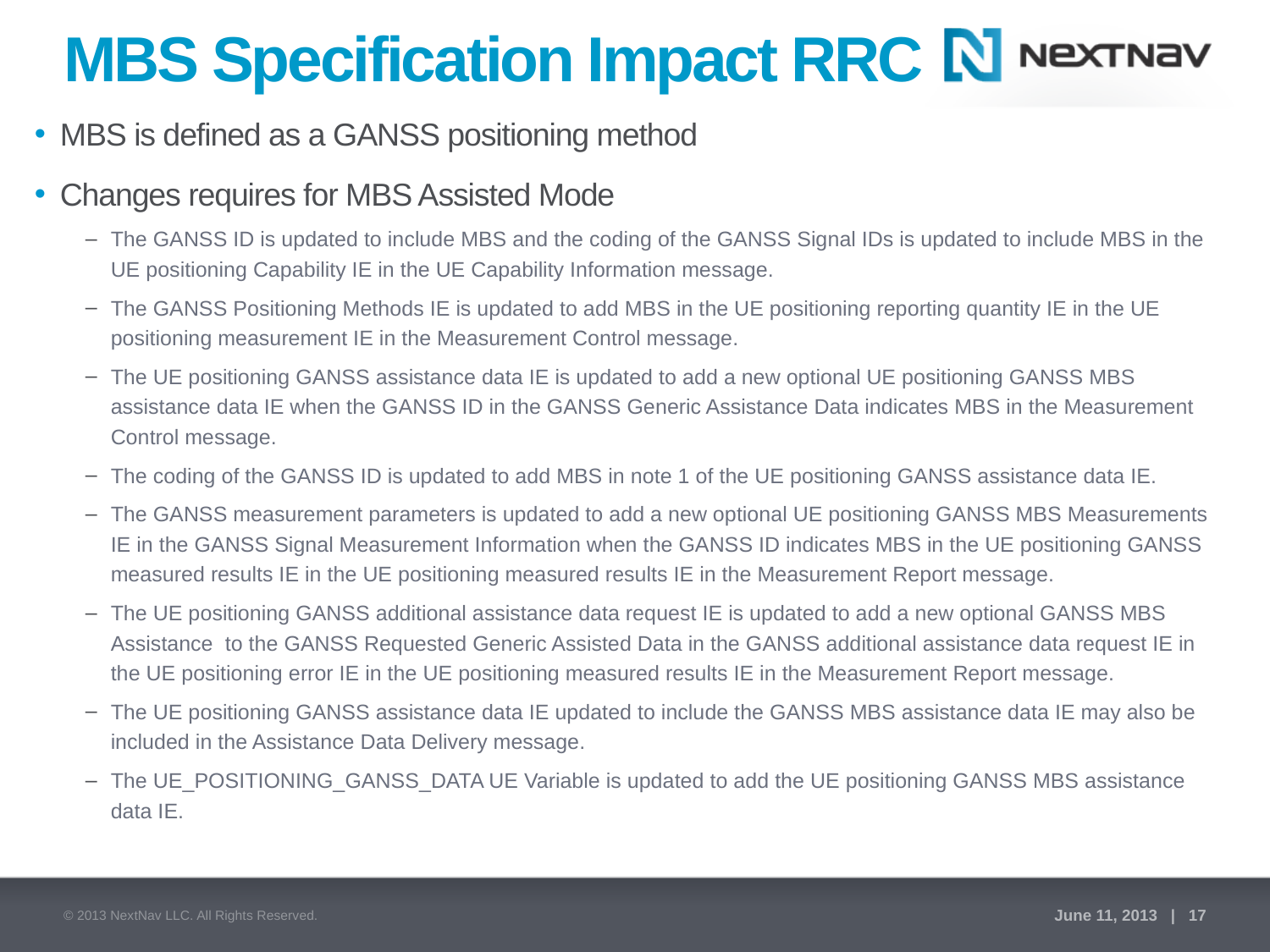

# MBS Specification Impact RRC
MBS is defined as a GANSS positioning method
Changes requires for MBS Assisted Mode
The GANSS ID is updated to include MBS and the coding of the GANSS Signal IDs is updated to include MBS in the UE positioning Capability IE in the UE Capability Information message.
The GANSS Positioning Methods IE is updated to add MBS in the UE positioning reporting quantity IE in the UE positioning measurement IE in the Measurement Control message.
The UE positioning GANSS assistance data IE is updated to add a new optional UE positioning GANSS MBS assistance data IE when the GANSS ID in the GANSS Generic Assistance Data indicates MBS in the Measurement Control message.
The coding of the GANSS ID is updated to add MBS in note 1 of the UE positioning GANSS assistance data IE.
The GANSS measurement parameters is updated to add a new optional UE positioning GANSS MBS Measurements IE in the GANSS Signal Measurement Information when the GANSS ID indicates MBS in the UE positioning GANSS measured results IE in the UE positioning measured results IE in the Measurement Report message.
The UE positioning GANSS additional assistance data request IE is updated to add a new optional GANSS MBS Assistance  to the GANSS Requested Generic Assisted Data in the GANSS additional assistance data request IE in the UE positioning error IE in the UE positioning measured results IE in the Measurement Report message.
The UE positioning GANSS assistance data IE updated to include the GANSS MBS assistance data IE may also be included in the Assistance Data Delivery message.
The UE_POSITIONING_GANSS_DATA UE Variable is updated to add the UE positioning GANSS MBS assistance data IE.

© 2013 NextNav LLC. All Rights Reserved.
June 11, 2013   |   17